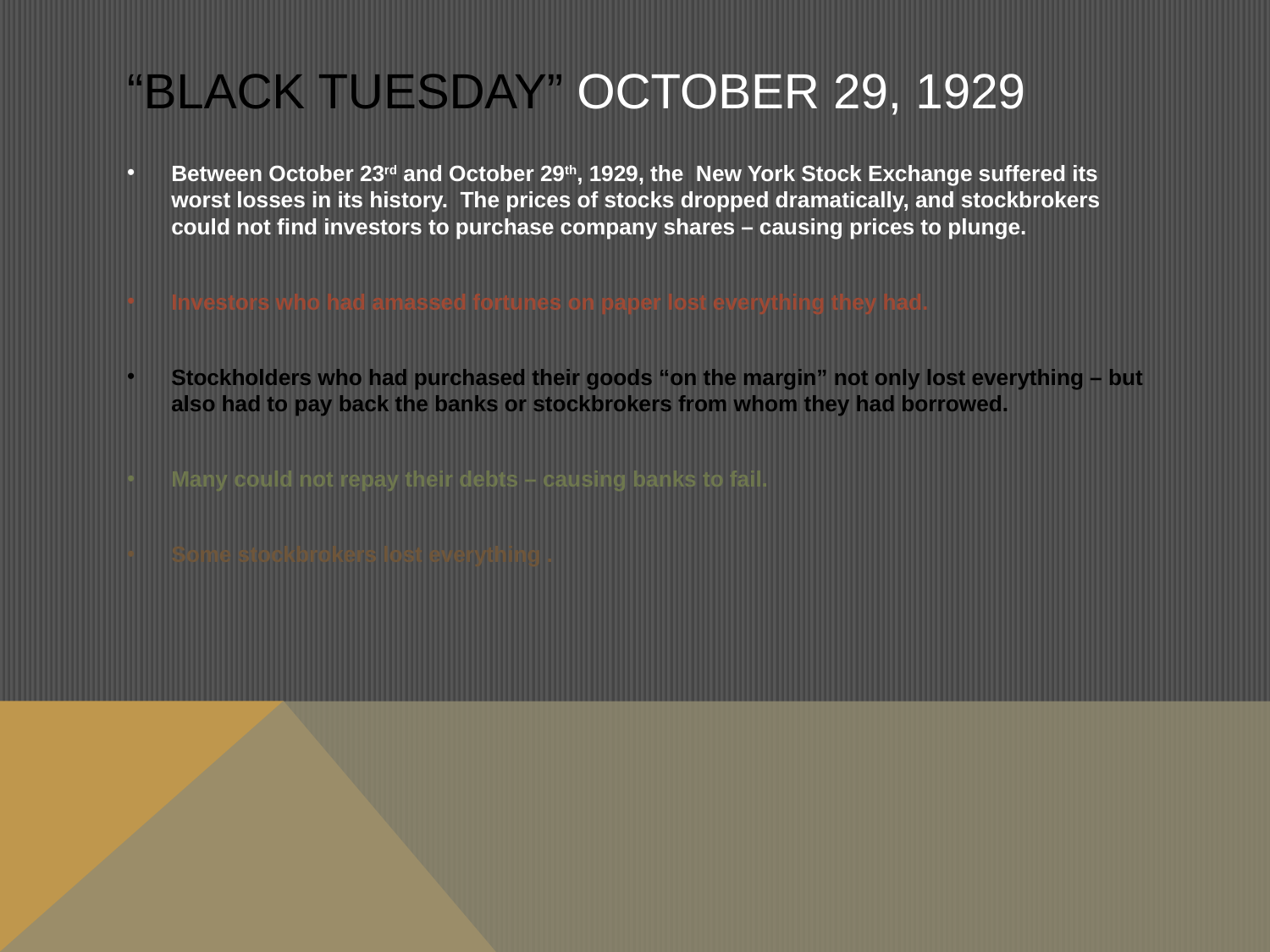

# “Black Tuesday” October 29, 1929
Between October 23rd and October 29th, 1929, the  New York Stock Exchange suffered its worst losses in its history.  The prices of stocks dropped dramatically, and stockbrokers could not find investors to purchase company shares – causing prices to plunge.

Investors who had amassed fortunes on paper lost everything they had.

Stockholders who had purchased their goods “on the margin” not only lost everything – but also had to pay back the banks or stockbrokers from whom they had borrowed.

Many could not repay their debts – causing banks to fail.

Some stockbrokers lost everything .